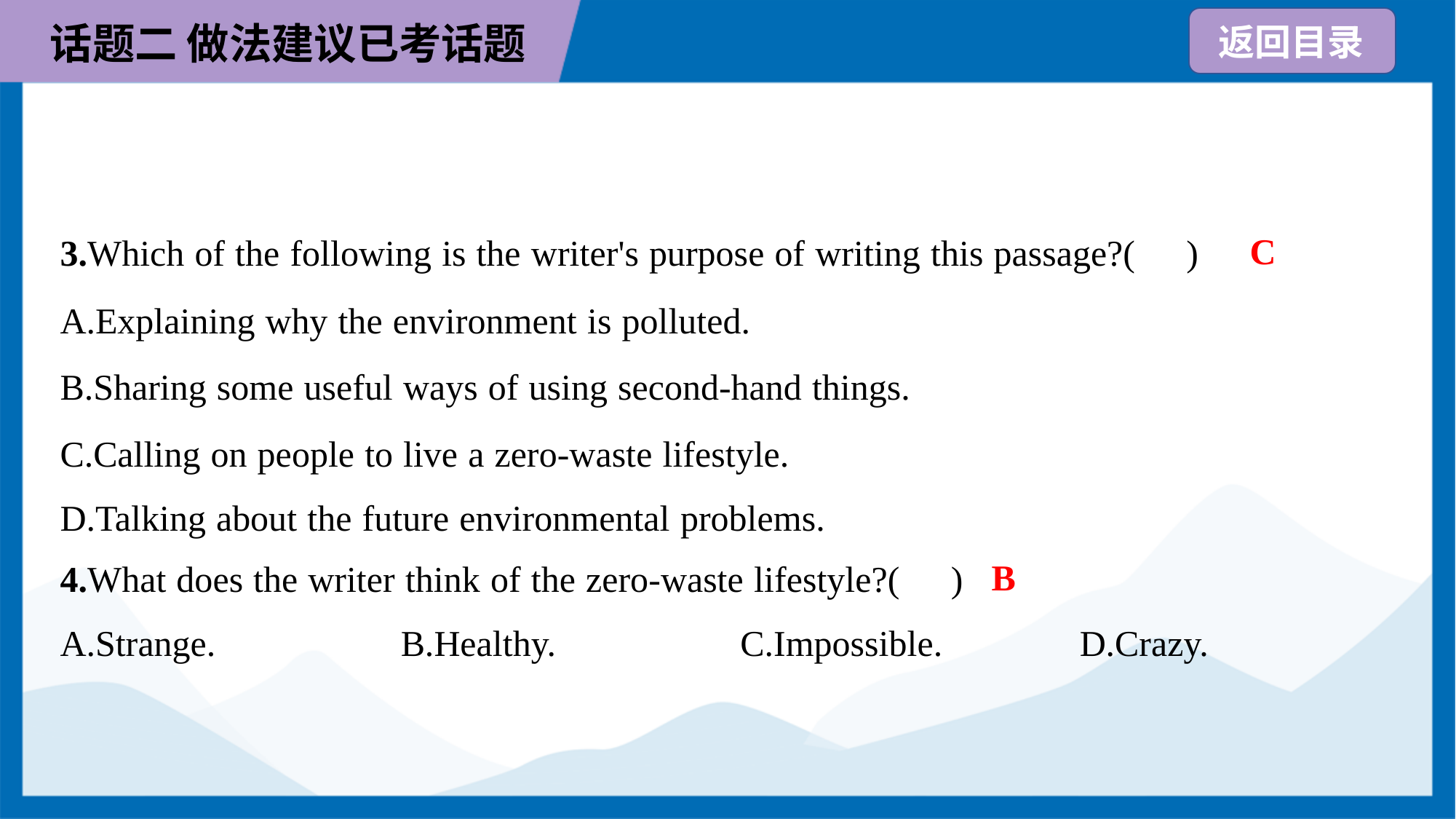

C
3.Which of the following is the writer's purpose of writing this passage?(     )
A.Explaining why the environment is polluted.
B.Sharing some useful ways of using second-hand things.
C.Calling on people to live a zero-waste lifestyle.
D.Talking about the future environmental problems.
B
4.What does the writer think of the zero-waste lifestyle?(     )
A.Strange.	B.Healthy.	C.Impossible.	D.Crazy.